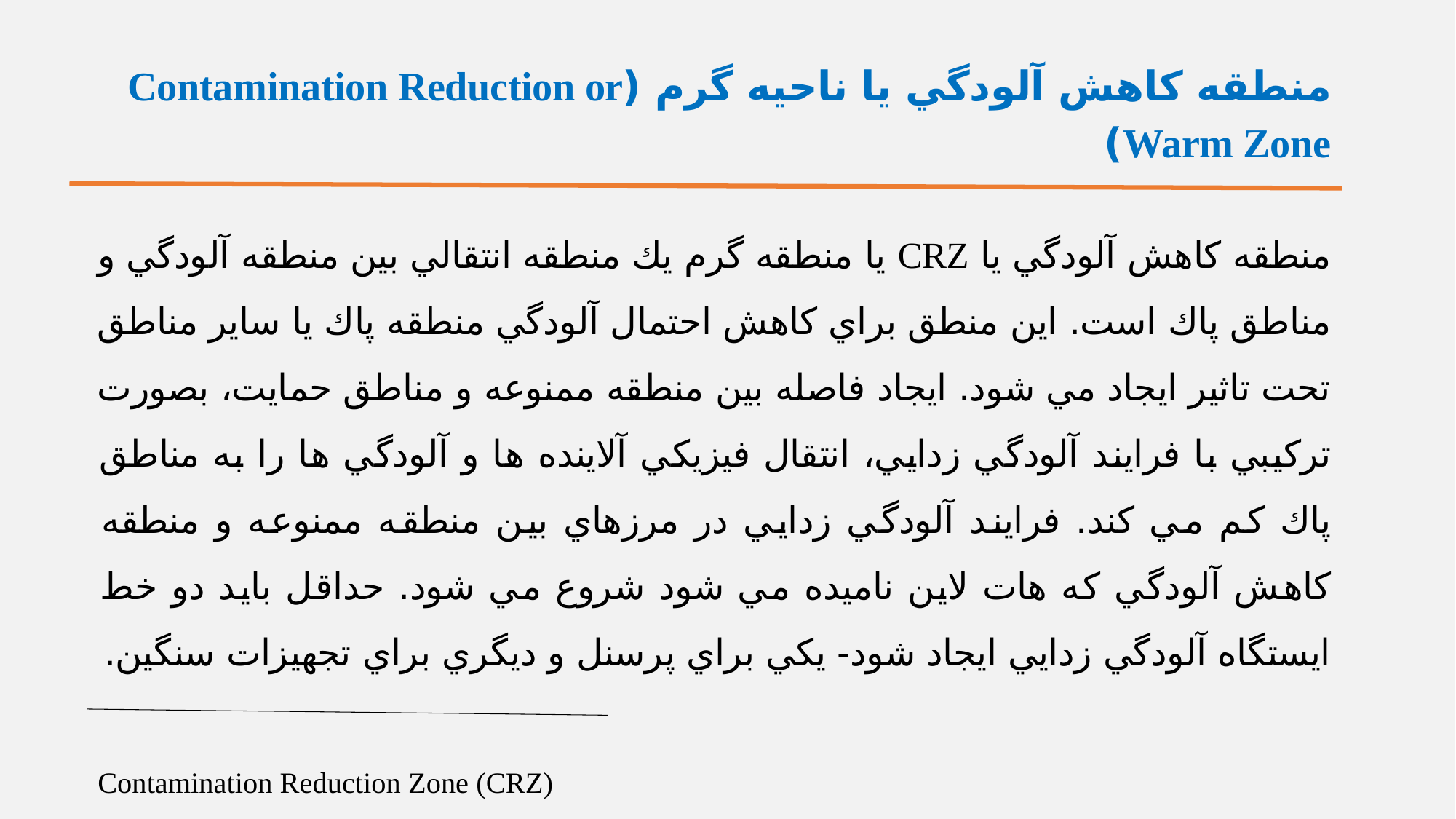

# منطقه كاهش آلودگي يا ناحيه گرم (Contamination Reduction or Warm Zone)
منطقه كاهش آلودگي يا CRZ يا منطقه گرم يك منطقه انتقالي بين منطقه آلودگي و مناطق پاك است. اين منطق براي كاهش احتمال آلودگي منطقه پاك يا ساير مناطق تحت تاثير ايجاد مي شود. ايجاد فاصله بين منطقه ممنوعه و مناطق حمايت، بصورت تركيبي با فرايند آلودگي زدايي، انتقال فيزيكي آلاينده ها و آلودگي ها را به مناطق پاك كم مي كند. فرايند آلودگي زدايي در مرزهاي بين منطقه ممنوعه و منطقه كاهش آلودگي كه هات لاين ناميده مي شود شروع مي شود. حداقل بايد دو خط ايستگاه آلودگي زدايي ايجاد شود- يكي براي پرسنل و ديگري براي تجهيزات سنگين.

Contamination Reduction Zone (CRZ)